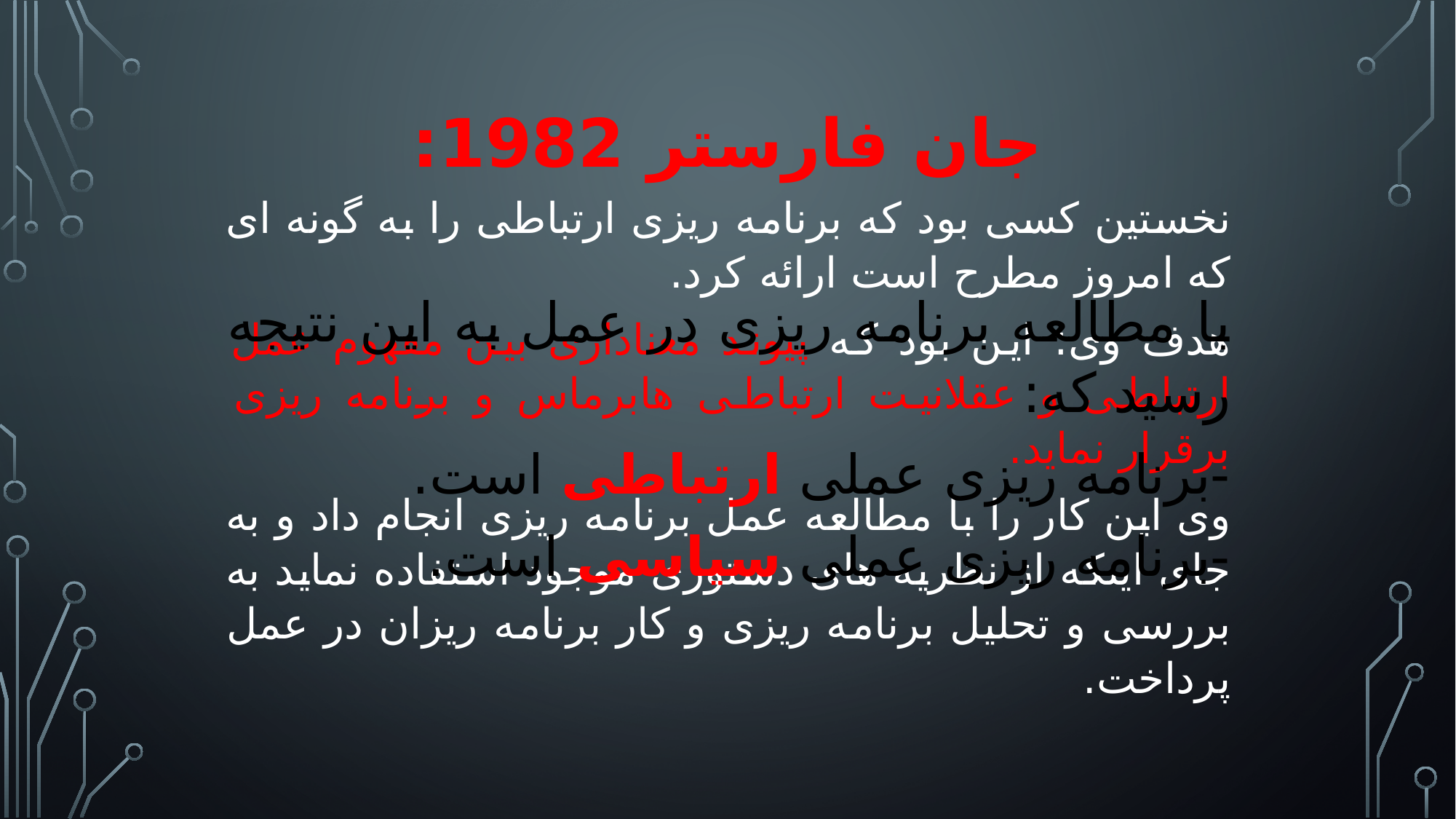

جان فارستر 1982:

نخستین کسی بود که برنامه ریزی ارتباطی را به گونه ای که امروز مطرح است ارائه کرد.
هدف وی: این بود که پیوند معناداری بین مفهوم عمل ارتباطی و عقلانیت ارتباطی هابرماس و برنامه ریزی برقرار نماید.
وی این کار را با مطالعه عمل برنامه ریزی انجام داد و به جای اینکه از نظریه های دستوری موجود استفاده نماید به بررسی و تحلیل برنامه ریزی و کار برنامه ریزان در عمل پرداخت.
با مطالعه برنامه ریزی در عمل به این نتیجه رسید که:
-برنامه ریزی عملی ارتباطی است.
-برنامه ریزی عملی سیاسی است.